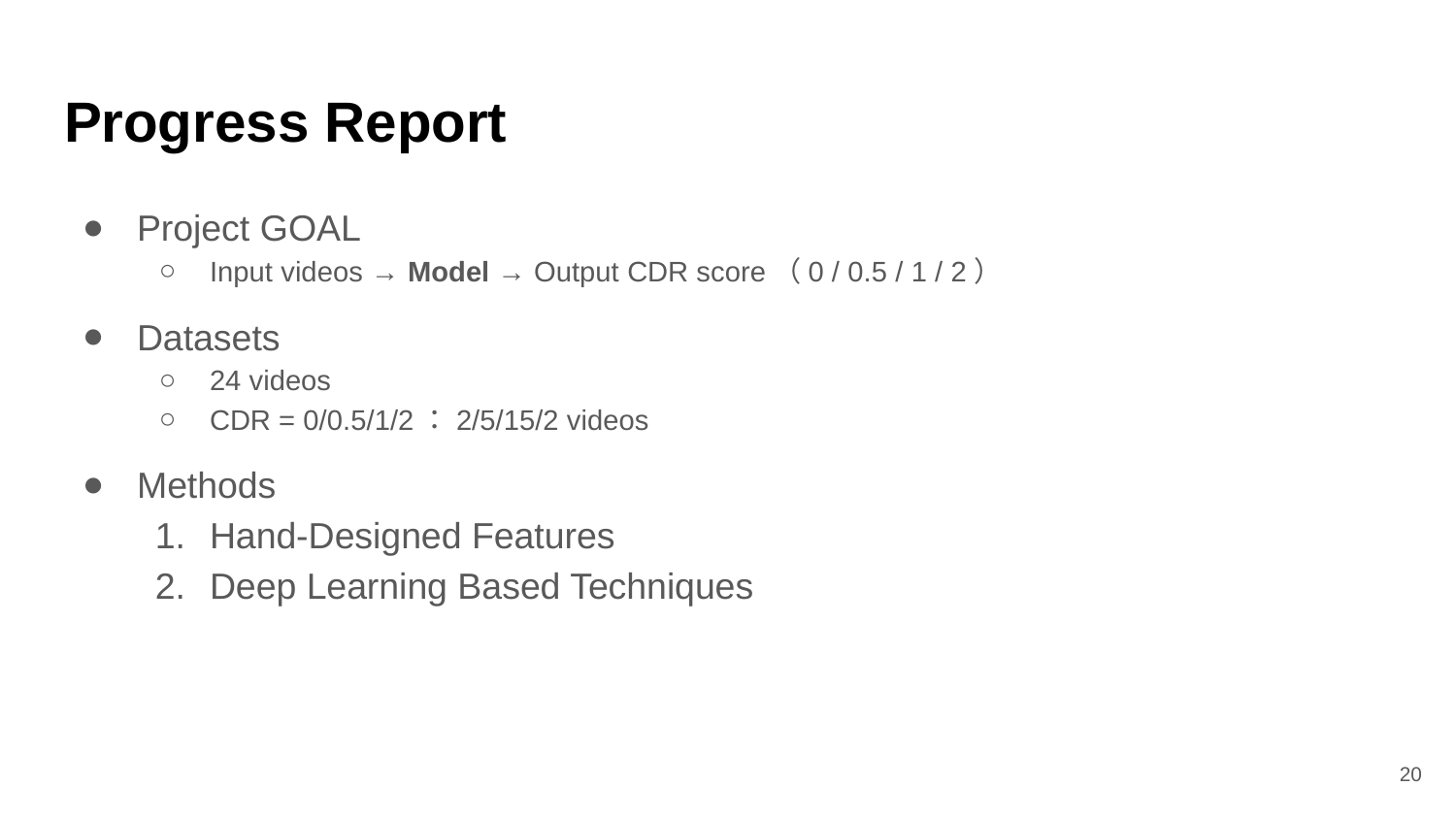

# Progress Report
Project GOAL
Input videos → Model → Output CDR score（0 / 0.5 / 1 / 2）
Datasets
24 videos
CDR = 0/0.5/1/2：2/5/15/2 videos
Methods
Hand-Designed Features
Deep Learning Based Techniques
20